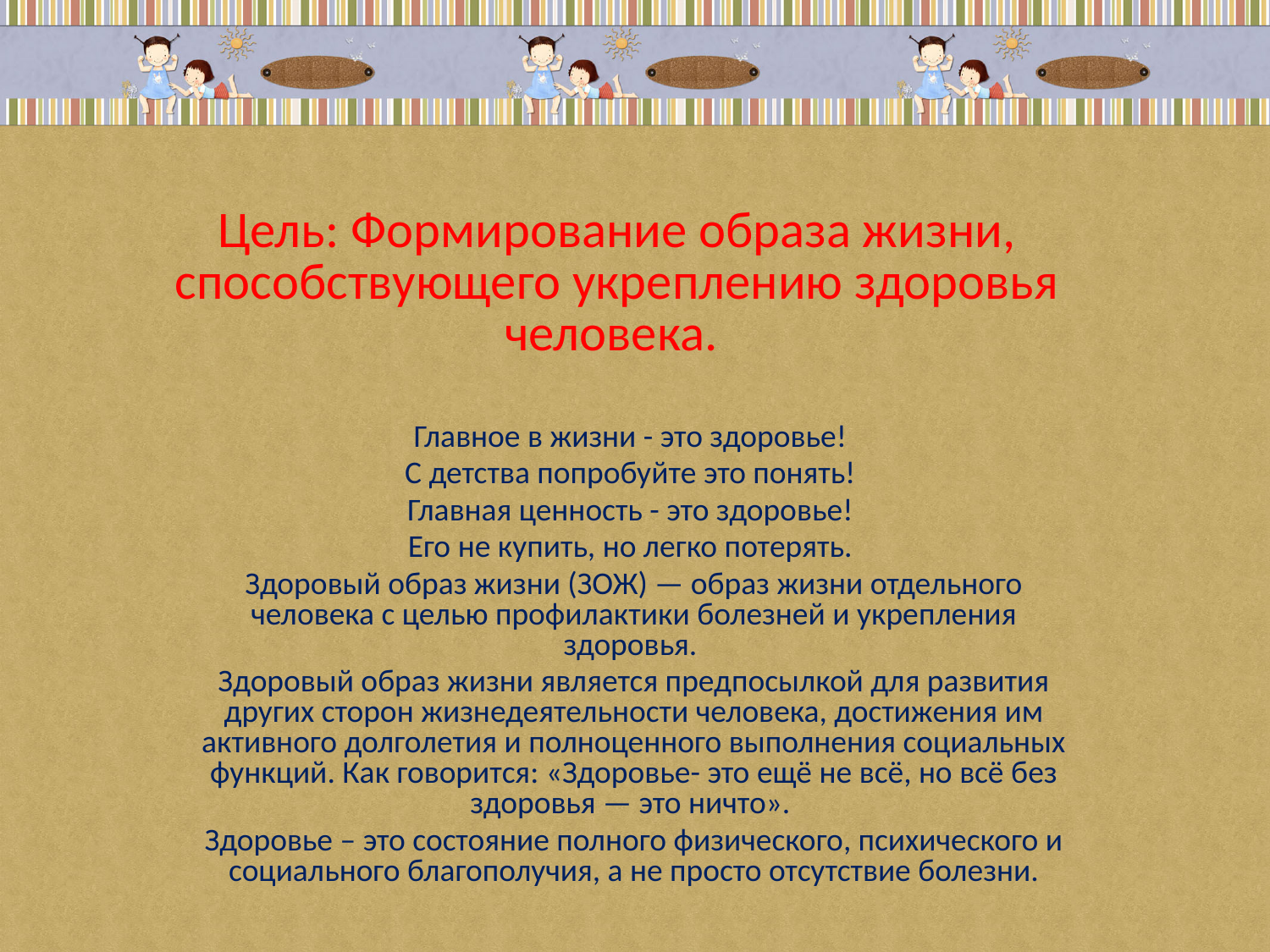

# Цель: Формирование образа жизни, способствующего укреплению здоровья человека.
Главное в жизни - это здоровье!
С детства попробуйте это понять!
Главная ценность - это здоровье!
Его не купить, но легко потерять.
Здоровый образ жизни (ЗОЖ) — образ жизни отдельного человека с целью профилактики болезней и укрепления здоровья.
Здоровый образ жизни является предпосылкой для развития других сторон жизнедеятельности человека, достижения им активного долголетия и полноценного выполнения социальных функций. Как говорится: «Здоровье- это ещё не всё, но всё без здоровья — это ничто».
Здоровье – это состояние полного физического, психического и социального благополучия, а не просто отсутствие болезни.